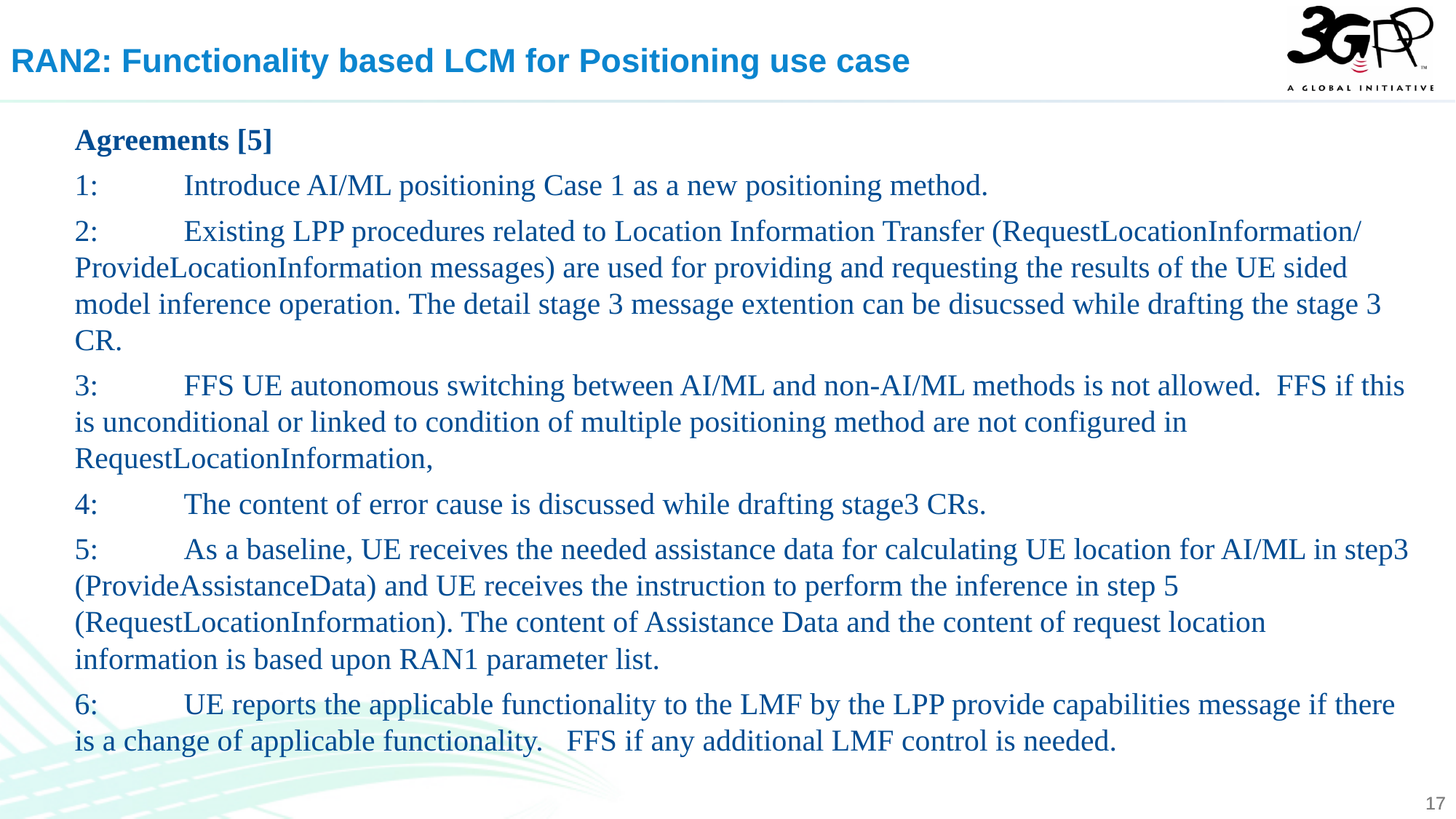

RAN2: Functionality based LCM for Positioning use case
Agreements [5]
1:	Introduce AI/ML positioning Case 1 as a new positioning method.
2:	Existing LPP procedures related to Location Information Transfer (RequestLocationInformation/ ProvideLocationInformation messages) are used for providing and requesting the results of the UE sided model inference operation. The detail stage 3 message extention can be disucssed while drafting the stage 3 CR.
3:	FFS UE autonomous switching between AI/ML and non-AI/ML methods is not allowed.  FFS if this is unconditional or linked to condition of multiple positioning method are not configured in RequestLocationInformation,
4: 	The content of error cause is discussed while drafting stage3 CRs.
5: 	As a baseline, UE receives the needed assistance data for calculating UE location for AI/ML in step3 (ProvideAssistanceData) and UE receives the instruction to perform the inference in step 5 (RequestLocationInformation). The content of Assistance Data and the content of request location information is based upon RAN1 parameter list.
6: 	UE reports the applicable functionality to the LMF by the LPP provide capabilities message if there is a change of applicable functionality.   FFS if any additional LMF control is needed.